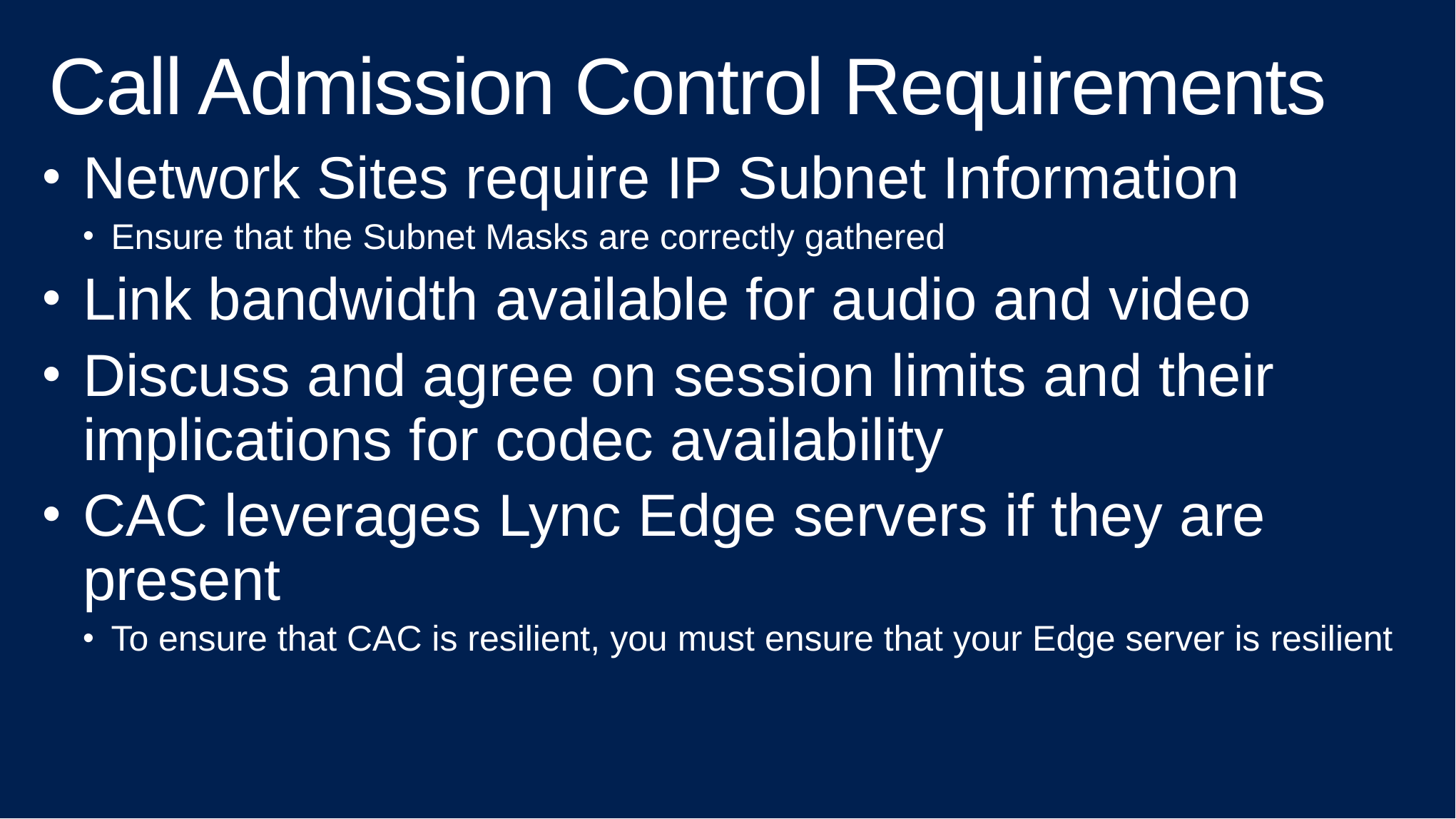

# Call Admission Control Requirements
Network Sites require IP Subnet Information
Ensure that the Subnet Masks are correctly gathered
Link bandwidth available for audio and video
Discuss and agree on session limits and their implications for codec availability
CAC leverages Lync Edge servers if they are present
To ensure that CAC is resilient, you must ensure that your Edge server is resilient